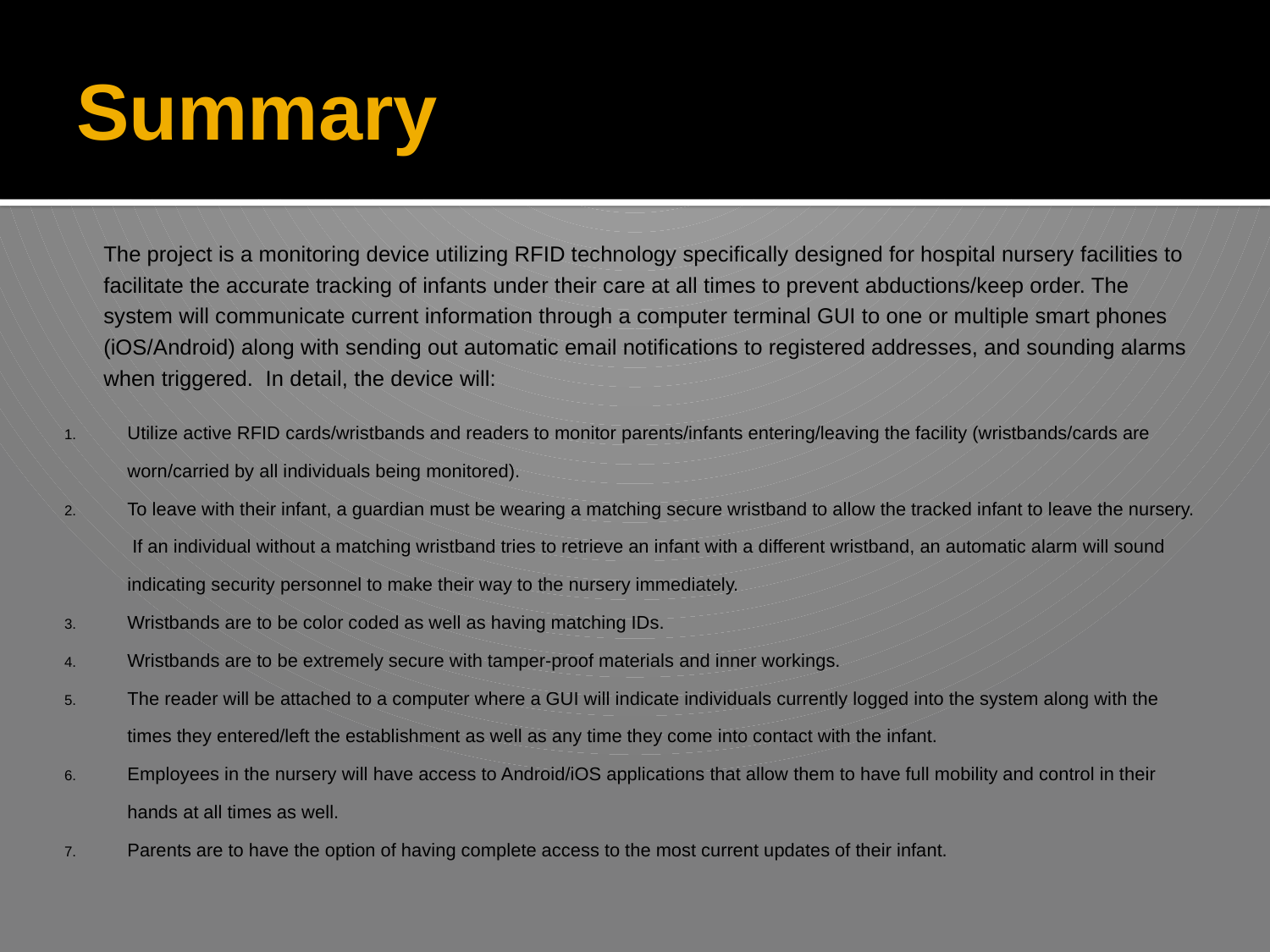

# Summary
	The project is a monitoring device utilizing RFID technology specifically designed for hospital nursery facilities to facilitate the accurate tracking of infants under their care at all times to prevent abductions/keep order. The system will communicate current information through a computer terminal GUI to one or multiple smart phones (iOS/Android) along with sending out automatic email notifications to registered addresses, and sounding alarms when triggered.  In detail, the device will:
Utilize active RFID cards/wristbands and readers to monitor parents/infants entering/leaving the facility (wristbands/cards are worn/carried by all individuals being monitored).
To leave with their infant, a guardian must be wearing a matching secure wristband to allow the tracked infant to leave the nursery.  If an individual without a matching wristband tries to retrieve an infant with a different wristband, an automatic alarm will sound indicating security personnel to make their way to the nursery immediately.
Wristbands are to be color coded as well as having matching IDs.
Wristbands are to be extremely secure with tamper-proof materials and inner workings.
The reader will be attached to a computer where a GUI will indicate individuals currently logged into the system along with the times they entered/left the establishment as well as any time they come into contact with the infant.
Employees in the nursery will have access to Android/iOS applications that allow them to have full mobility and control in their hands at all times as well.
Parents are to have the option of having complete access to the most current updates of their infant.